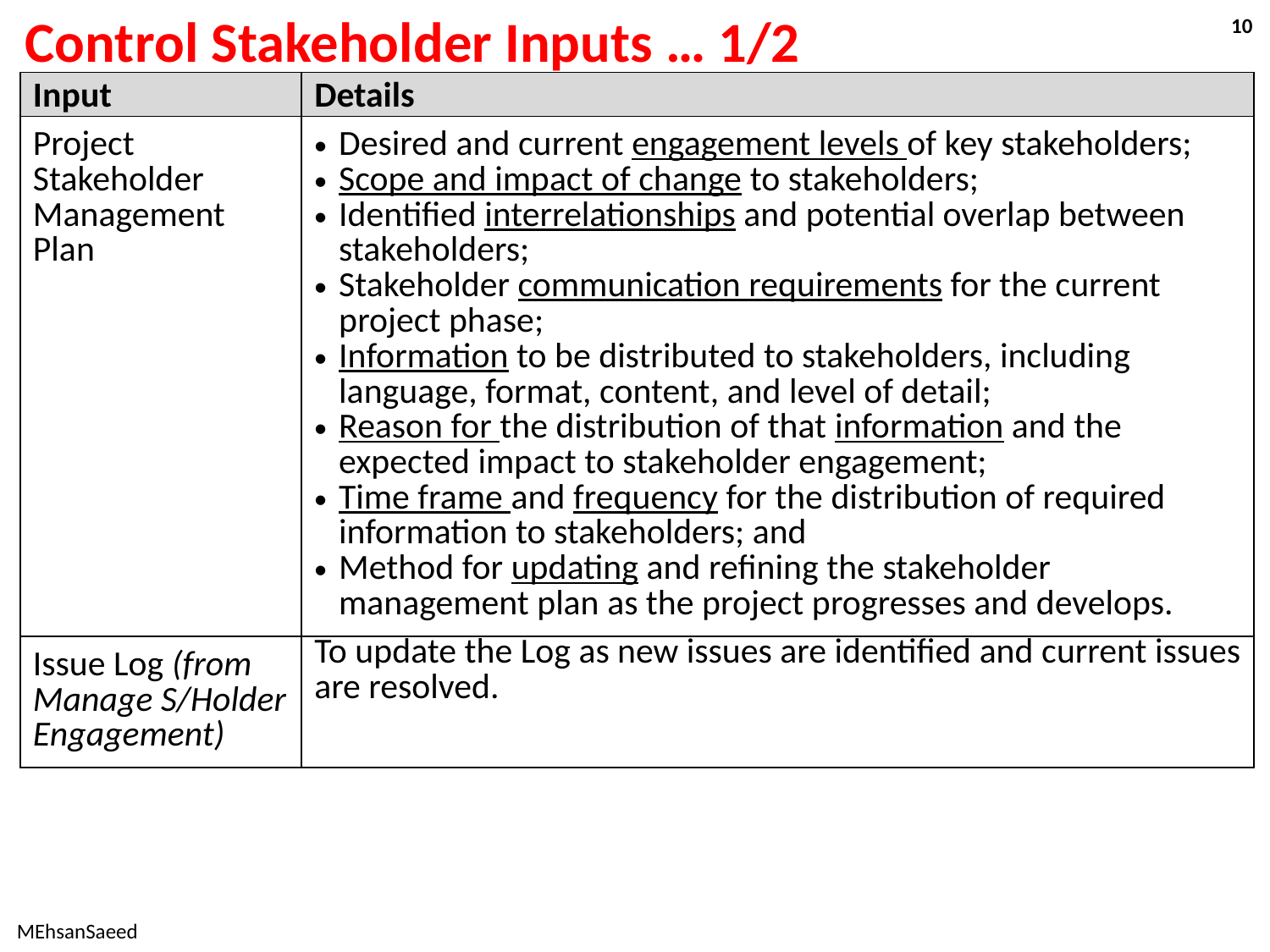

# Control Stakeholder Inputs … 1/2
10
| Input | Details |
| --- | --- |
| Project Stakeholder Management Plan | Desired and current engagement levels of key stakeholders; Scope and impact of change to stakeholders; Identified interrelationships and potential overlap between stakeholders; Stakeholder communication requirements for the current project phase; Information to be distributed to stakeholders, including language, format, content, and level of detail; Reason for the distribution of that information and the expected impact to stakeholder engagement; Time frame and frequency for the distribution of required information to stakeholders; and Method for updating and refining the stakeholder management plan as the project progresses and develops. |
| Issue Log (from Manage S/Holder Engagement) | To update the Log as new issues are identified and current issues are resolved. |
MEhsanSaeed